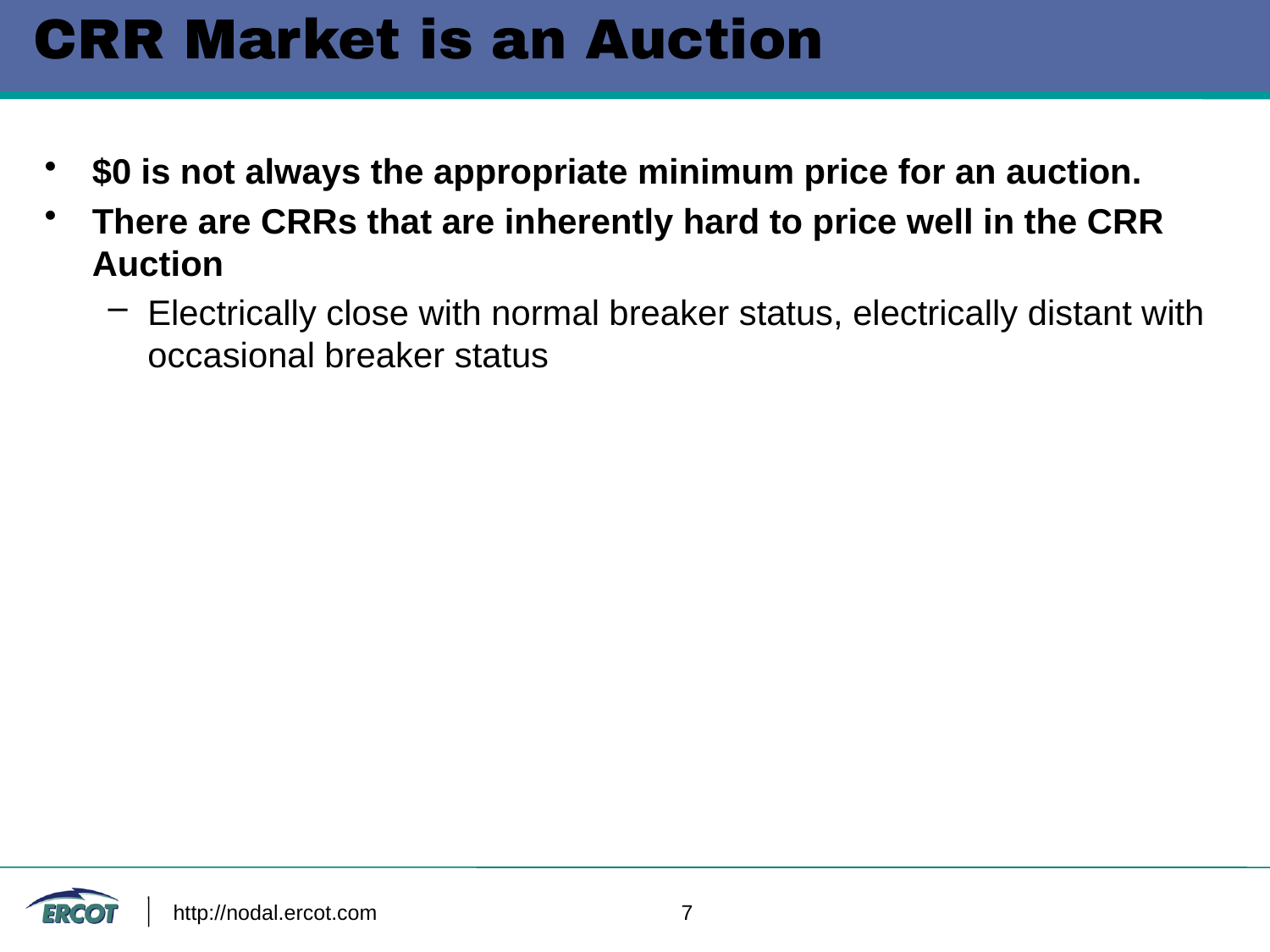

# CRR Market is an Auction
$0 is not always the appropriate minimum price for an auction.
There are CRRs that are inherently hard to price well in the CRR Auction
Electrically close with normal breaker status, electrically distant with occasional breaker status
http://nodal.ercot.com 			7